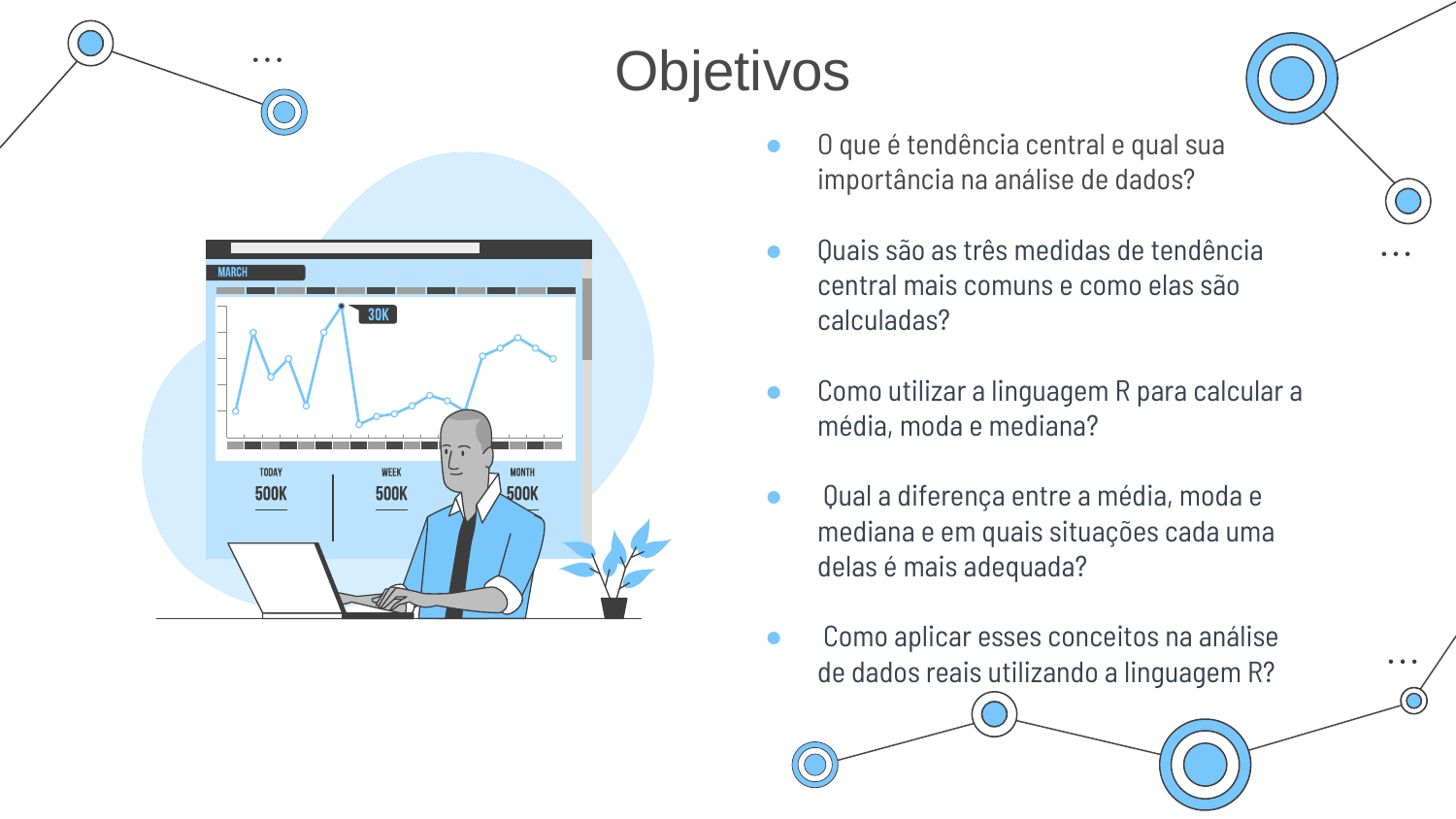

# Objetivos

O que é tendência central e qual sua importância na análise de dados?

Quais são as três medidas de tendência central mais comuns e como elas são calculadas?

Como utilizar a linguagem R para calcular a média, moda e mediana?

 Qual a diferença entre a média, moda e mediana e em quais situações cada uma delas é mais adequada?

 Como aplicar esses conceitos na análise de dados reais utilizando a linguagem R?